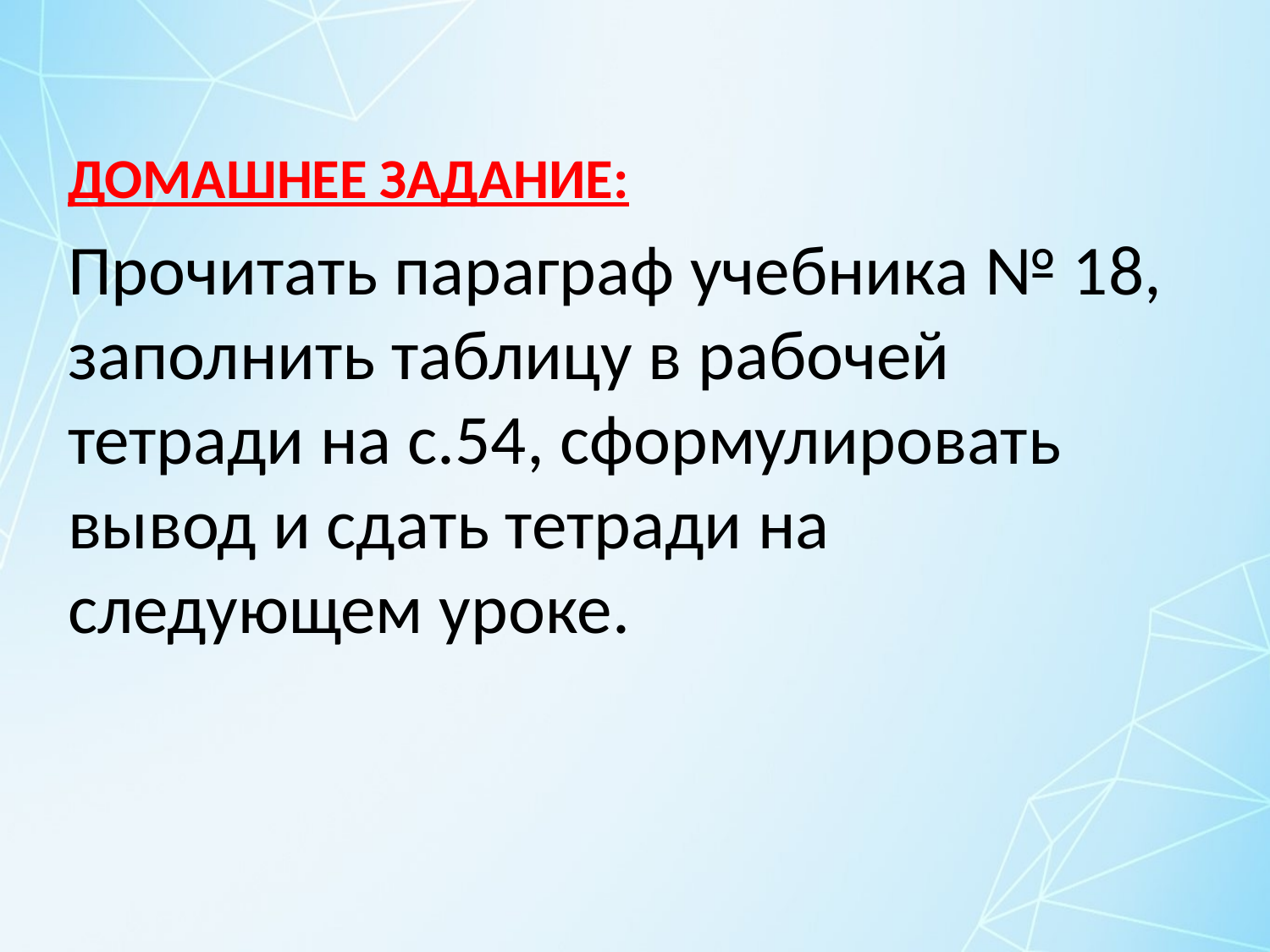

ДОМАШНЕЕ ЗАДАНИЕ:
Прочитать параграф учебника № 18, заполнить таблицу в рабочей тетради на с.54, сформулировать вывод и сдать тетради на следующем уроке.